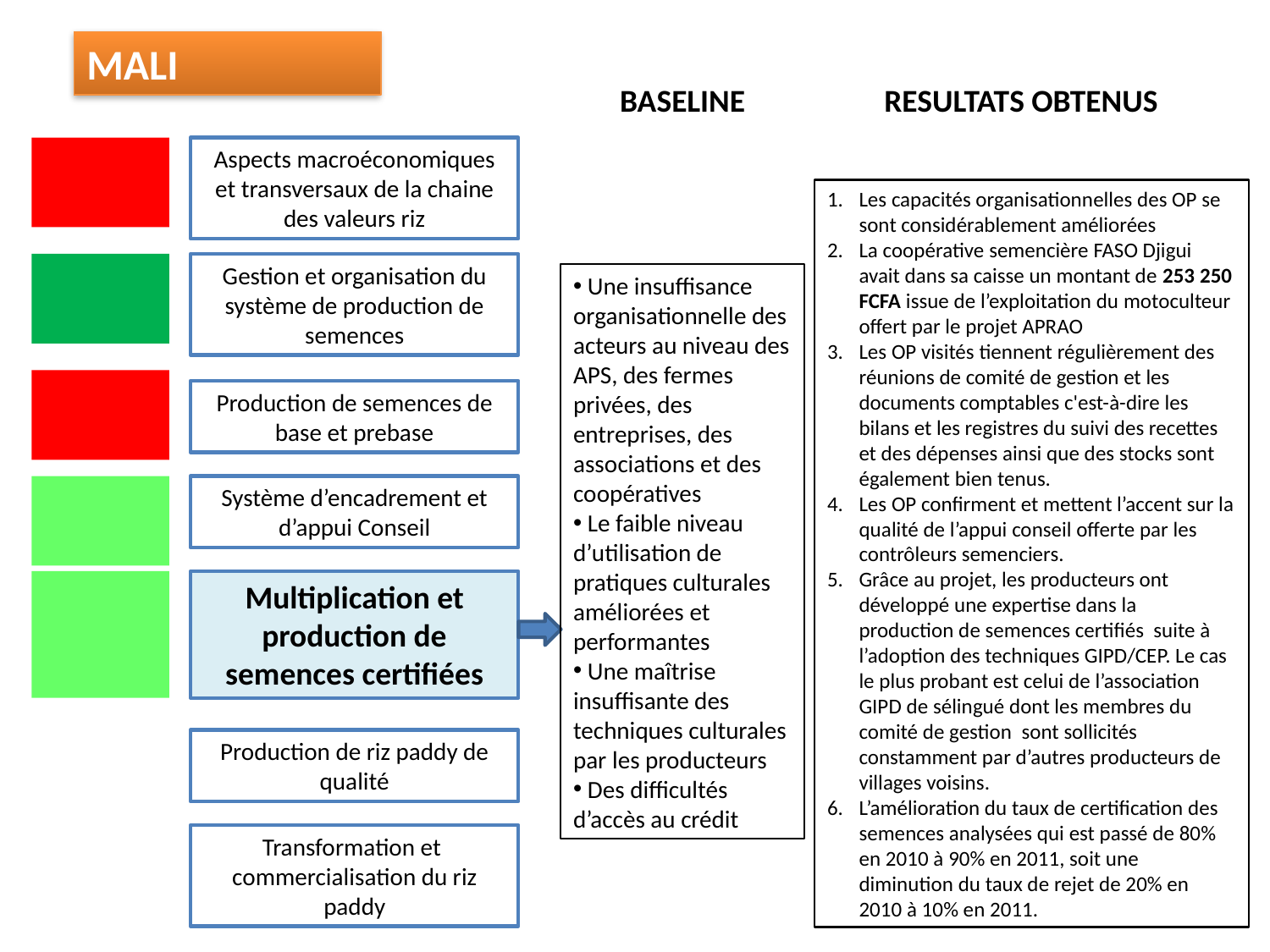

MALI
BASELINE
RESULTATS OBTENUS

Aspects macroéconomiques et transversaux de la chaine des valeurs riz
Les capacités organisationnelles des OP se sont considérablement améliorées
La coopérative semencière FASO Djigui avait dans sa caisse un montant de 253 250 FCFA issue de l’exploitation du motoculteur offert par le projet APRAO
Les OP visités tiennent régulièrement des réunions de comité de gestion et les documents comptables c'est-à-dire les bilans et les registres du suivi des recettes et des dépenses ainsi que des stocks sont également bien tenus.
Les OP confirment et mettent l’accent sur la qualité de l’appui conseil offerte par les contrôleurs semenciers.
Grâce au projet, les producteurs ont développé une expertise dans la production de semences certifiés  suite à l’adoption des techniques GIPD/CEP. Le cas le plus probant est celui de l’association GIPD de sélingué dont les membres du comité de gestion  sont sollicités constamment par d’autres producteurs de villages voisins.
L’amélioration du taux de certification des semences analysées qui est passé de 80% en 2010 à 90% en 2011, soit une diminution du taux de rejet de 20% en 2010 à 10% en 2011.

Gestion et organisation du système de production de semences
 Une insuffisance organisationnelle des acteurs au niveau des APS, des fermes privées, des entreprises, des associations et des coopératives
 Le faible niveau d’utilisation de pratiques culturales améliorées et performantes
 Une maîtrise insuffisante des techniques culturales par les producteurs
 Des difficultés d’accès au crédit

Production de semences de base et prebase
Système d’encadrement et d’appui Conseil

Multiplication et production de semences certifiées

Production de riz paddy de qualité
Transformation et  commercialisation du riz paddy